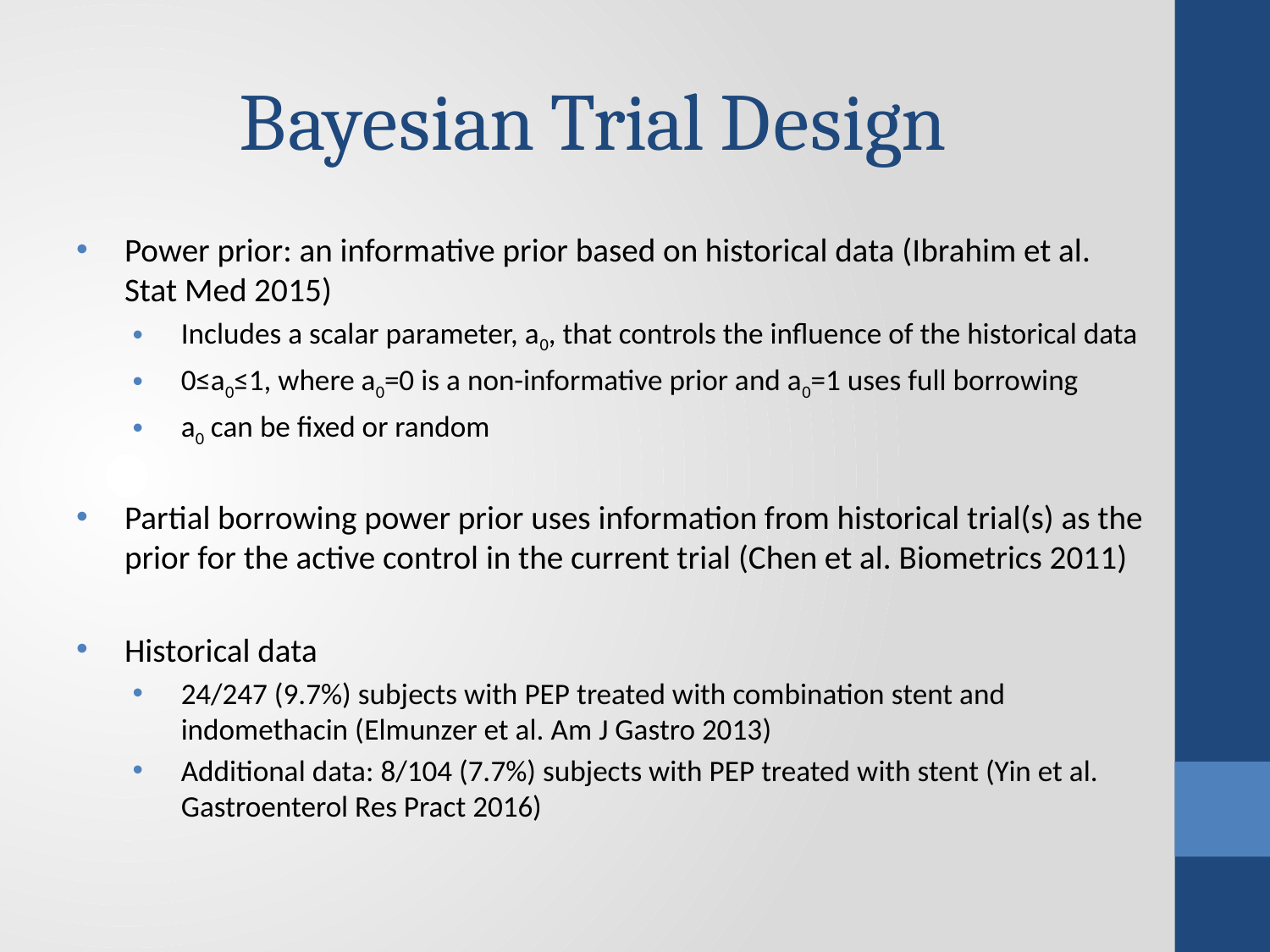

# Bayesian Trial Design
Power prior: an informative prior based on historical data (Ibrahim et al. Stat Med 2015)
Includes a scalar parameter, a0, that controls the influence of the historical data
0≤a0≤1, where a0=0 is a non-informative prior and a0=1 uses full borrowing
a0 can be fixed or random

Partial borrowing power prior uses information from historical trial(s) as the prior for the active control in the current trial (Chen et al. Biometrics 2011)

Historical data
24/247 (9.7%) subjects with PEP treated with combination stent and indomethacin (Elmunzer et al. Am J Gastro 2013)
Additional data: 8/104 (7.7%) subjects with PEP treated with stent (Yin et al. Gastroenterol Res Pract 2016)